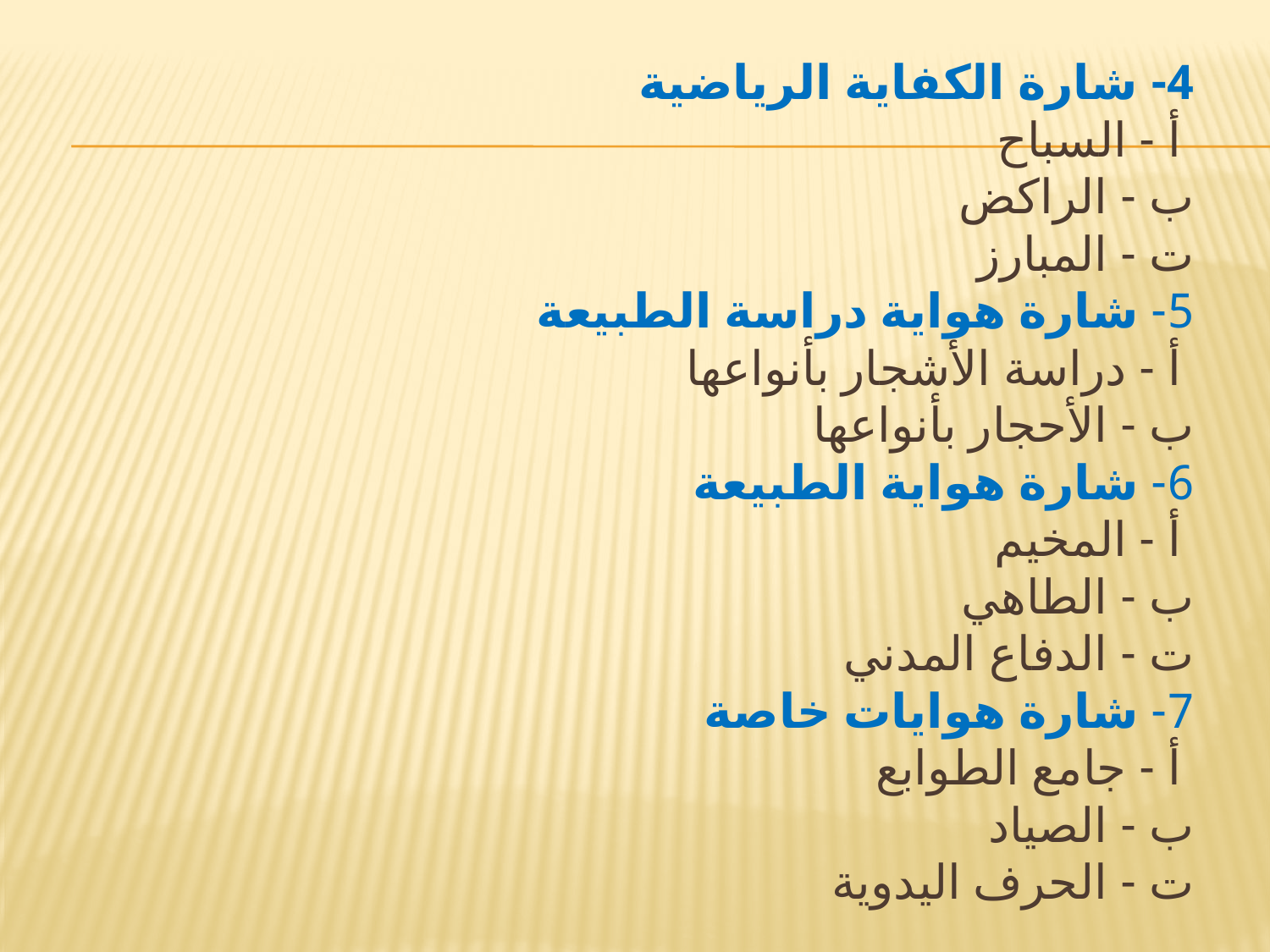

# 4- شارة الكفاية الرياضية أ - السباح ب - الراكض ت - المبارز 5- شارة هواية دراسة الطبيعة أ - دراسة الأشجار بأنواعها ب - الأحجار بأنواعها 6- شارة هواية الطبيعة أ - المخيم ب - الطاهي ت - الدفاع المدني 7- شارة هوايات خاصة أ - جامع الطوابع ب - الصياد ت - الحرف اليدوية